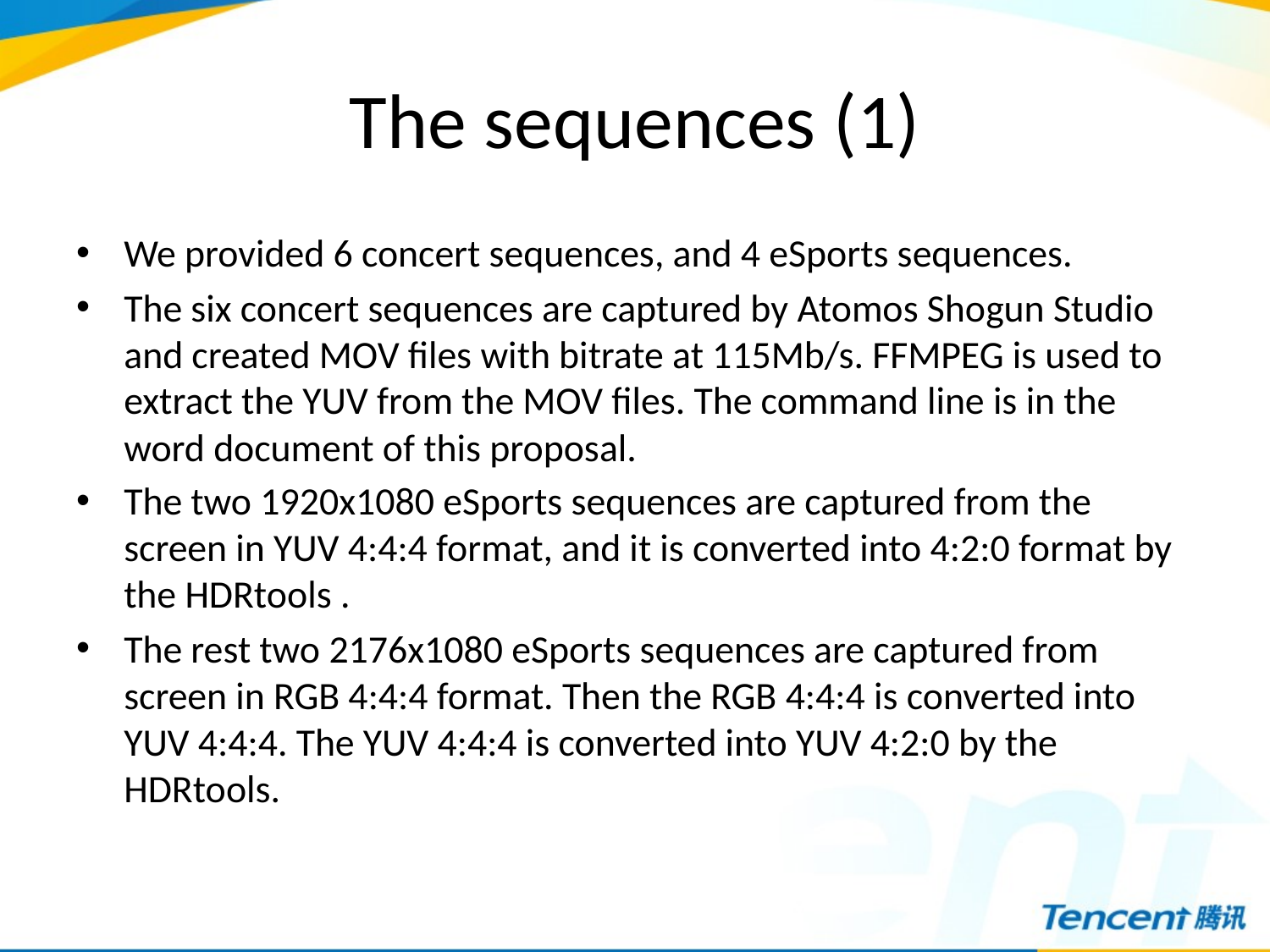

# The sequences (1)
We provided 6 concert sequences, and 4 eSports sequences.
The six concert sequences are captured by Atomos Shogun Studio and created MOV files with bitrate at 115Mb/s. FFMPEG is used to extract the YUV from the MOV files. The command line is in the word document of this proposal.
The two 1920x1080 eSports sequences are captured from the screen in YUV 4:4:4 format, and it is converted into 4:2:0 format by the HDRtools .
The rest two 2176x1080 eSports sequences are captured from screen in RGB 4:4:4 format. Then the RGB 4:4:4 is converted into YUV 4:4:4. The YUV 4:4:4 is converted into YUV 4:2:0 by the HDRtools.